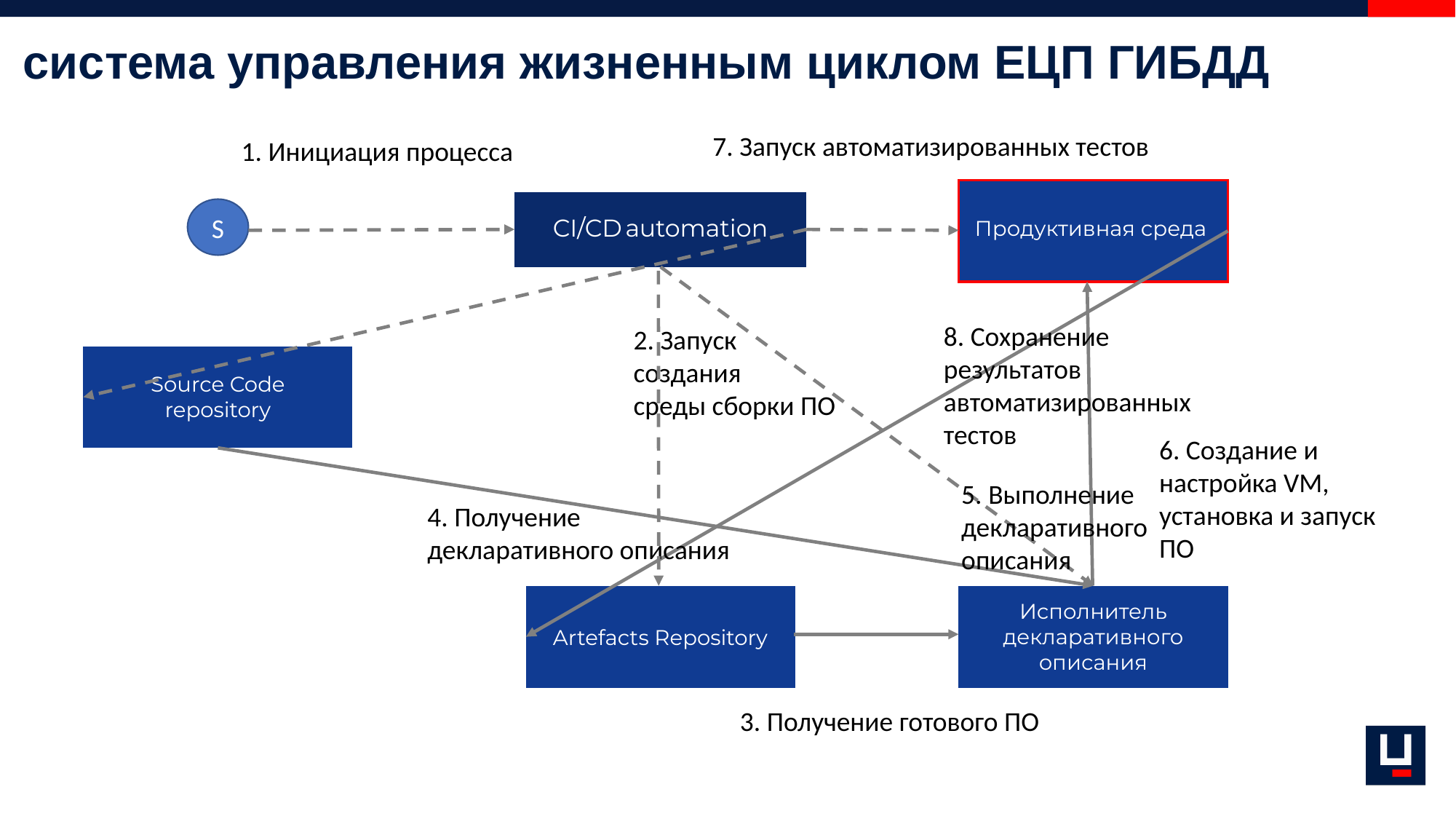

# система управления жизненным циклом ЕЦП ГИБДД
7. Запуск автоматизированных тестов
1. Инициация процесса

S
CI/CD automation
Продуктивная среда
8. Сохранение результатов автоматизированных тестов
2. Запуск создания
среды сборки ПО

Source Code repository
6. Создание и настройка VM, установка и запуск ПО
5. Выполнение декларативного описания
4. Получение декларативного описания

Исполнитель декларативного описания
Artefacts Repository
3. Получение готового ПО